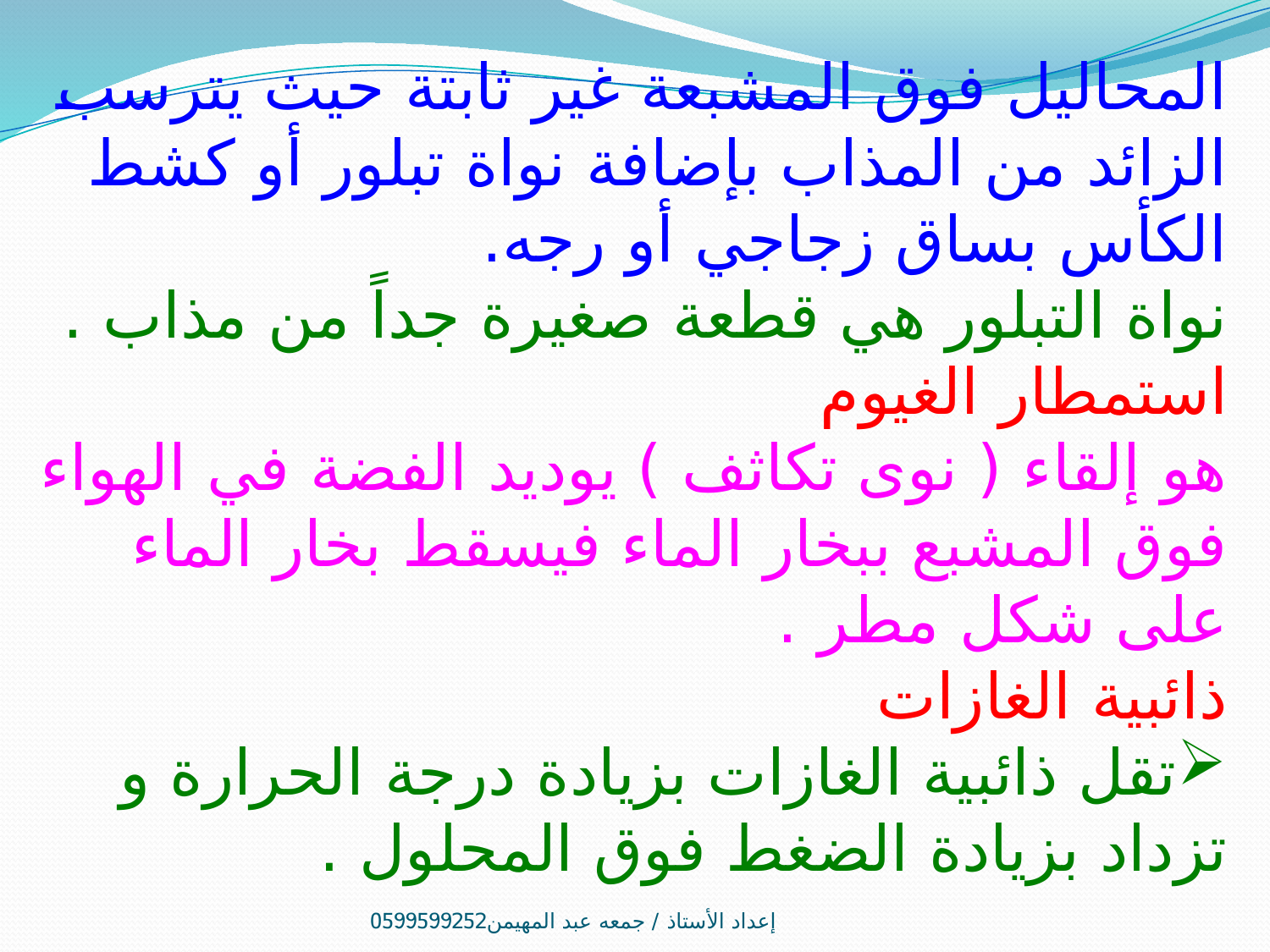

المحاليل فوق المشبعة غير ثابتة حيث يترسب الزائد من المذاب بإضافة نواة تبلور أو كشط الكأس بساق زجاجي أو رجه.
نواة التبلور هي قطعة صغيرة جداً من مذاب .
استمطار الغيوم
هو إلقاء ( نوى تكاثف ) يوديد الفضة في الهواء فوق المشبع ببخار الماء فيسقط بخار الماء على شكل مطر .
ذائبية الغازات
تقل ذائبية الغازات بزيادة درجة الحرارة و تزداد بزيادة الضغط فوق المحلول .

إعداد الأستاذ / جمعه عبد المهيمن0599599252